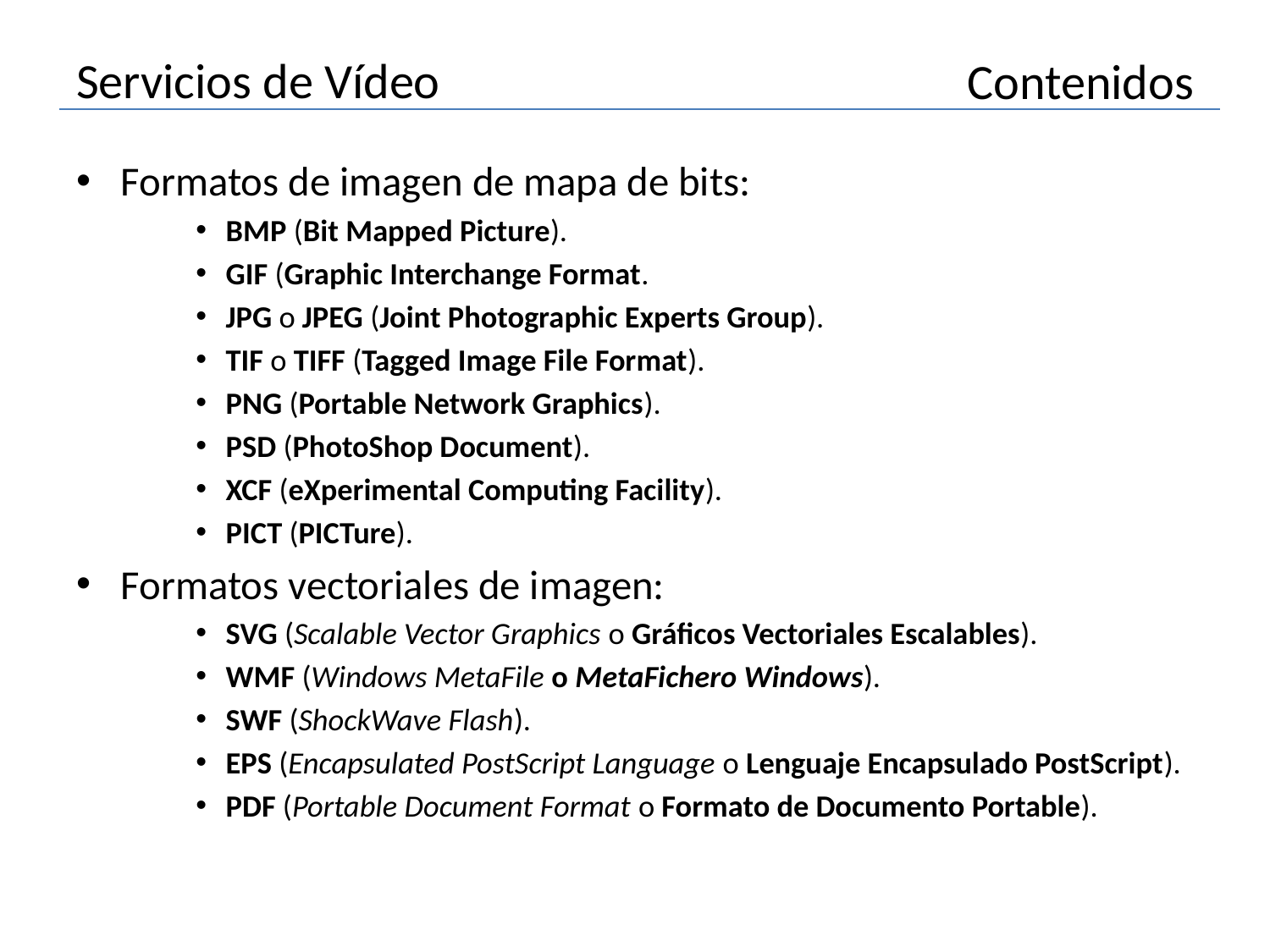

# Servicios de Vídeo
Contenidos
Formatos de imagen de mapa de bits:
BMP (Bit Mapped Picture).
GIF (Graphic Interchange Format.
JPG o JPEG (Joint Photographic Experts Group).
TIF o TIFF (Tagged Image File Format).
PNG (Portable Network Graphics).
PSD (PhotoShop Document).
XCF (eXperimental Computing Facility).
PICT (PICTure).
Formatos vectoriales de imagen:
SVG (Scalable Vector Graphics o Gráficos Vectoriales Escalables).
WMF (Windows MetaFile o MetaFichero Windows).
SWF (ShockWave Flash).
EPS (Encapsulated PostScript Language o Lenguaje Encapsulado PostScript).
PDF (Portable Document Format o Formato de Documento Portable).